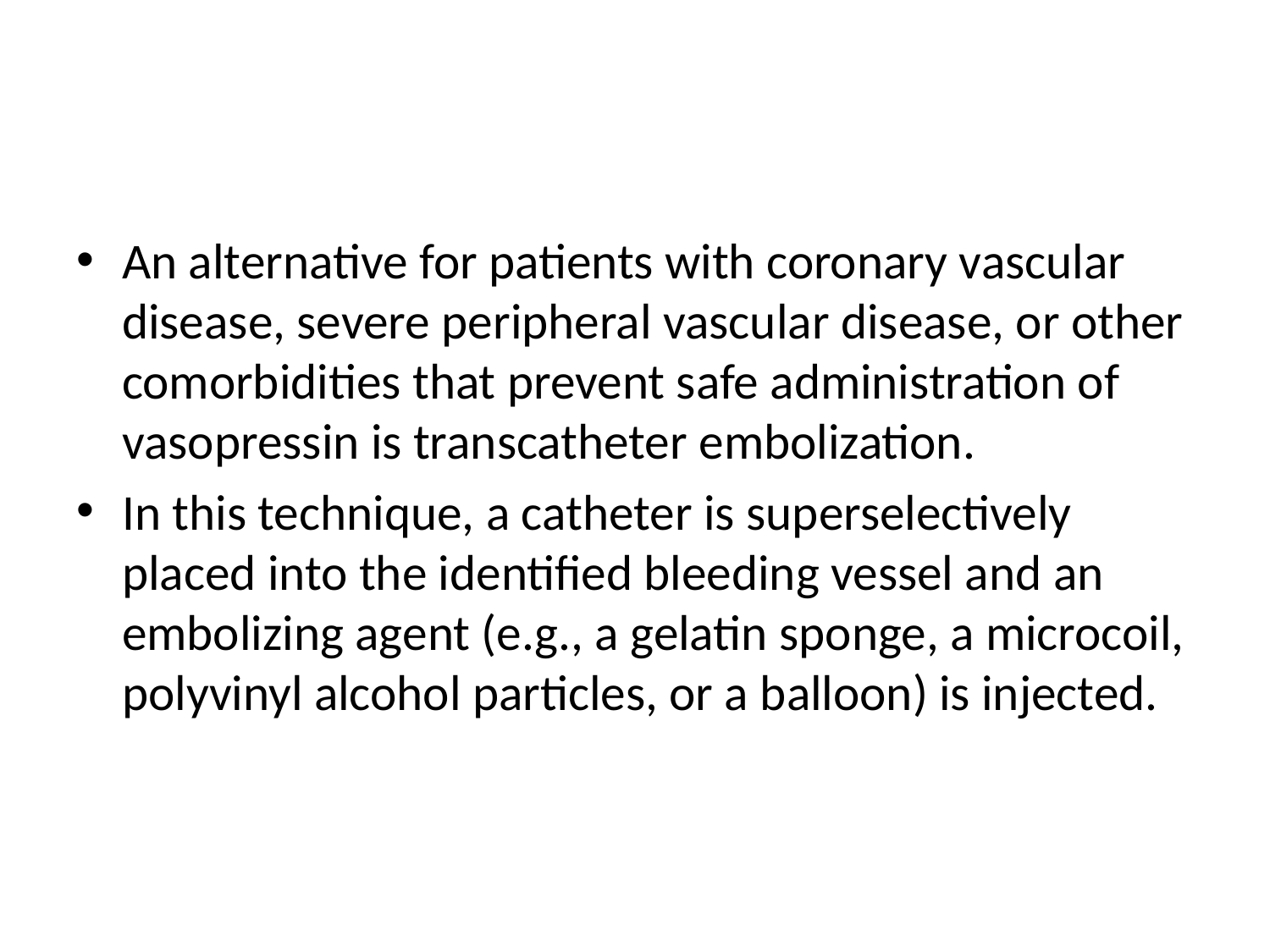

#
An alternative for patients with coronary vascular disease, severe peripheral vascular disease, or other comorbidities that prevent safe administration of vasopressin is transcatheter embolization.
In this technique, a catheter is superselectively placed into the identified bleeding vessel and an embolizing agent (e.g., a gelatin sponge, a microcoil, polyvinyl alcohol particles, or a balloon) is injected.